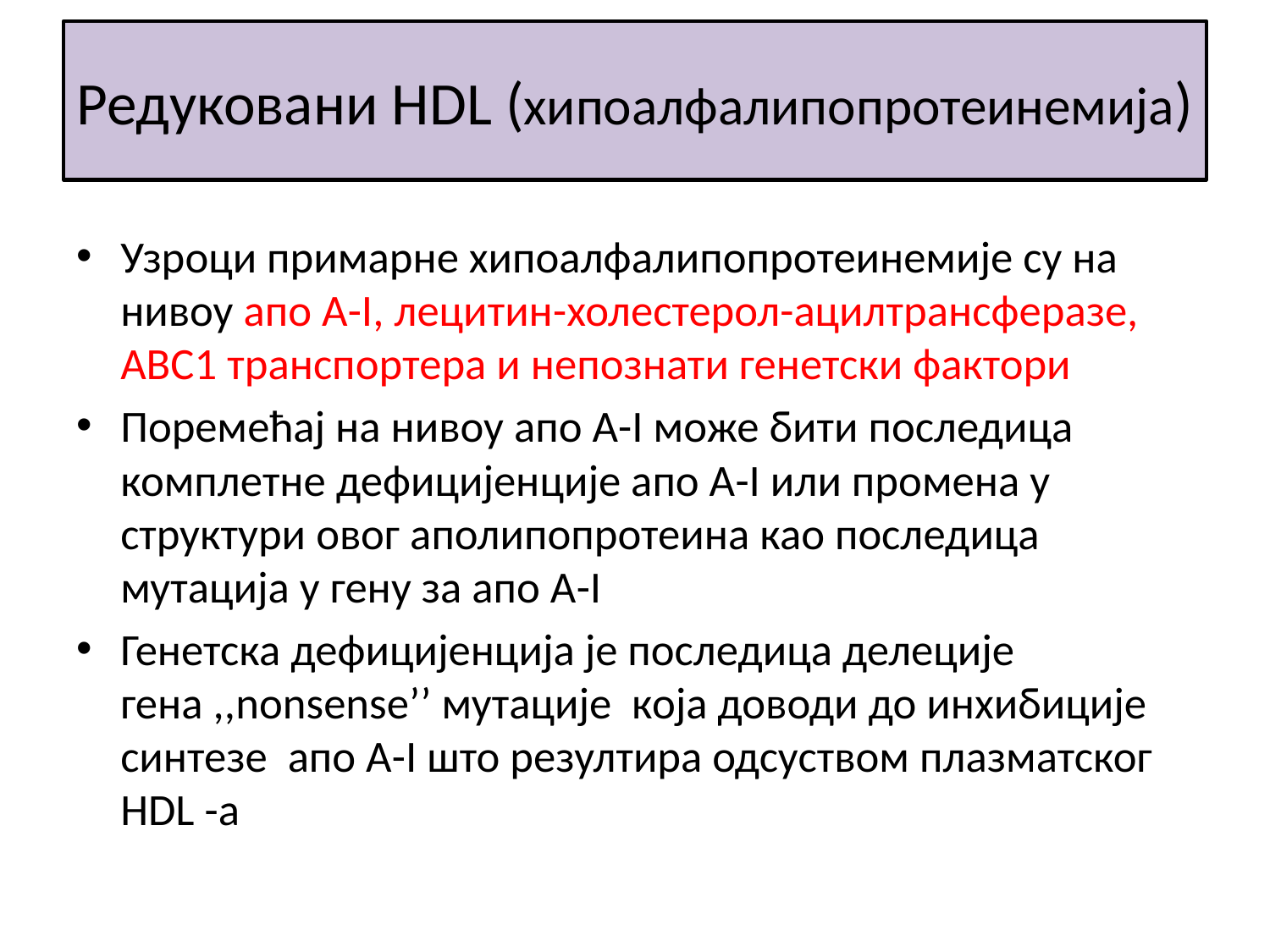

# Редуковани HDL (хипоалфалипопротеинемија)
Узроци примарне хипоалфалипопротеинемије су на нивоу апо А-I, лецитин-холестерол-ацилтрансферазе, ABC1 транспортера и непознати генетски фактори
Поремећај на нивоу апо А-I може бити последица комплетне дефицијенције апо А-I или промена у структури овог аполипопротеина као последица мутација у гену за апо А-I
Генетска дефицијенција је последица делеције гена ,,nonsense’’ мутације  која доводи до инхибиције синтезе  апо А-I што резултира одсуством плазматског HDL -a